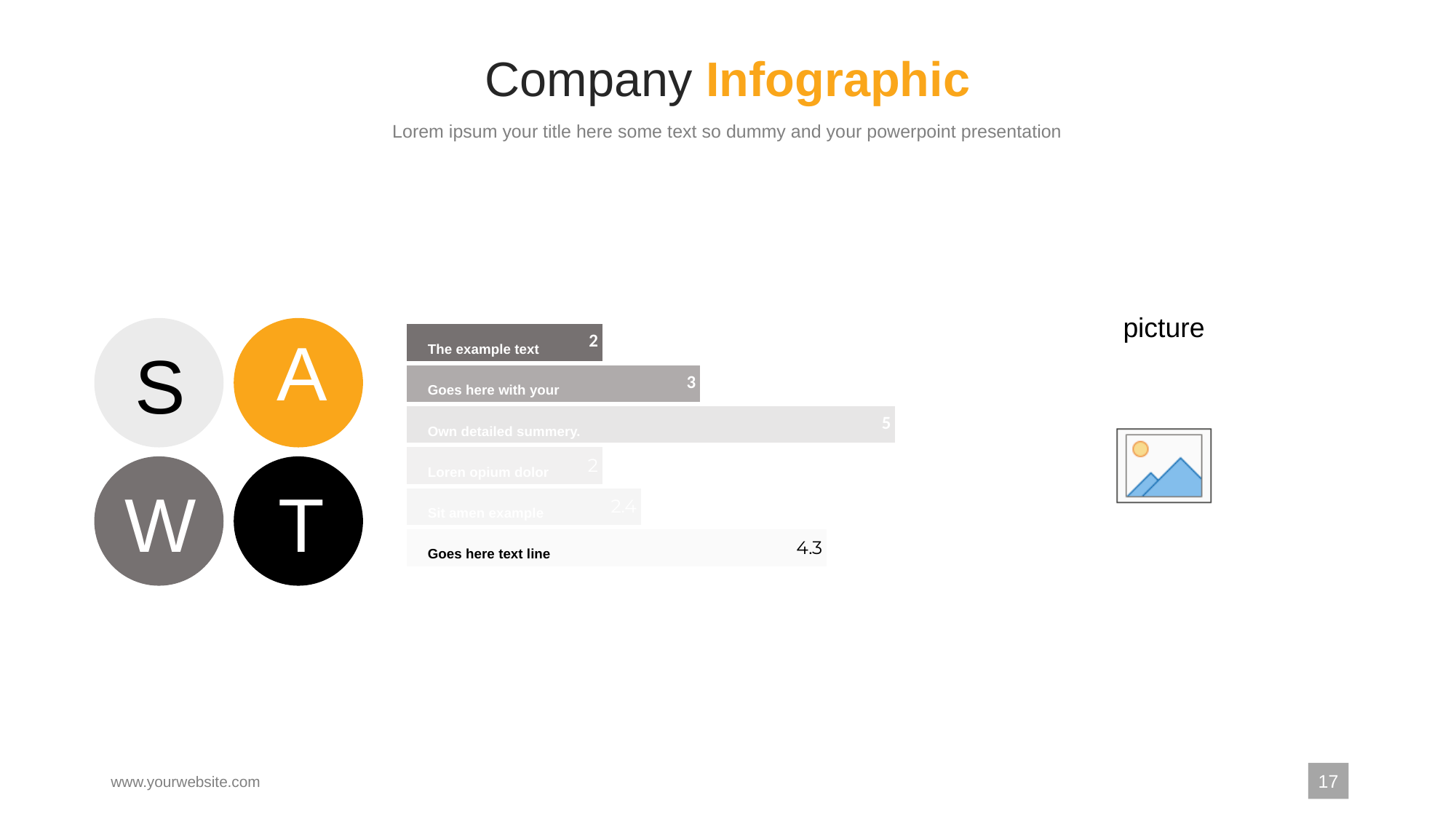

Company Infographic
Lorem ipsum your title here some text so dummy and your powerpoint presentation

### Chart

| Category | Series 1 | Series 2 | Series 3 | Series 4 | Series 5 | Series 6 |
|---|---|---|---|---|---|---|
| Category 1 | 4.3 | 2.4 | 2.0 | 5.0 | 3.0 | 2.0 |
The example text
Goes here with your
Own detailed summery.
Loren opium dolor
Sit amen example
Goes here text line

A
S

W
T

17
www.yourwebsite.com